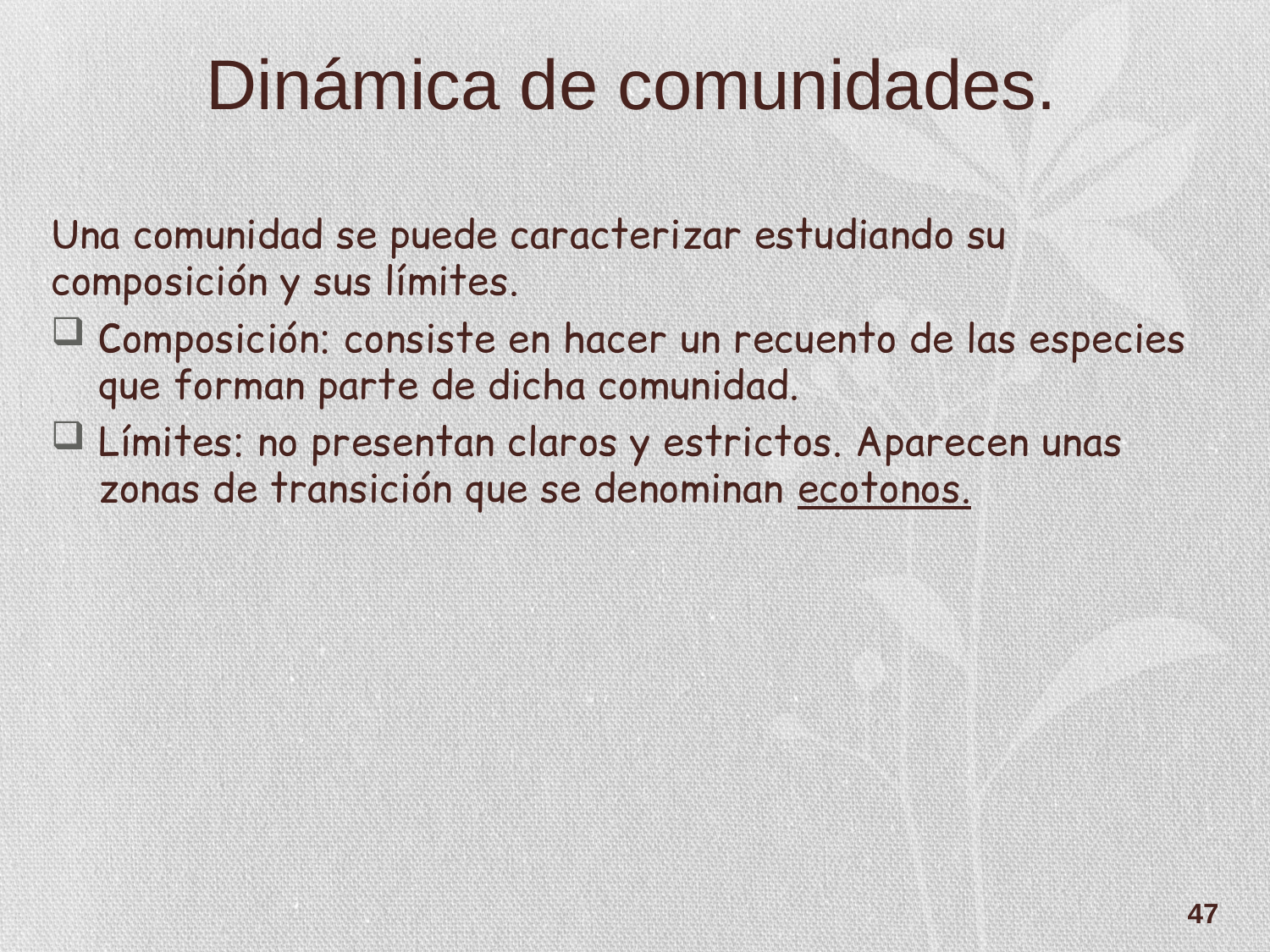

Dinámica de comunidades.

Una comunidad se puede caracterizar estudiando su composición y sus límites.
Composición: consiste en hacer un recuento de las especies que forman parte de dicha comunidad.
Límites: no presentan claros y estrictos. Aparecen unas zonas de transición que se denominan ecotonos.
47